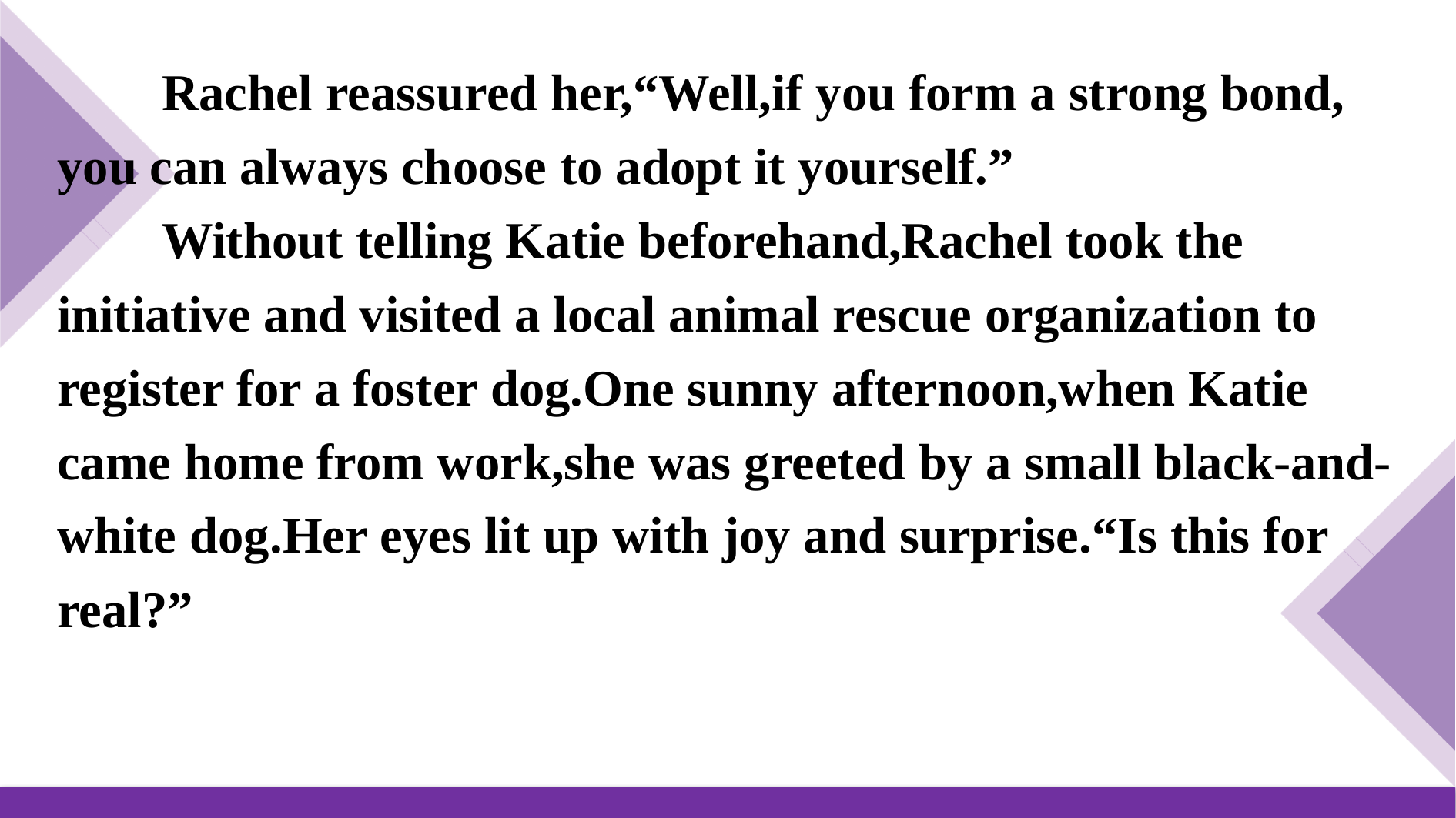

Rachel reassured her,“Well,if you form a strong bond, you can always choose to adopt it yourself.”
Without telling Katie beforehand,Rachel took the initiative and visited a local animal rescue organization to register for a foster dog.One sunny afternoon,when Katie came home from work,she was greeted by a small black-and-white dog.Her eyes lit up with joy and surprise.“Is this for real?”